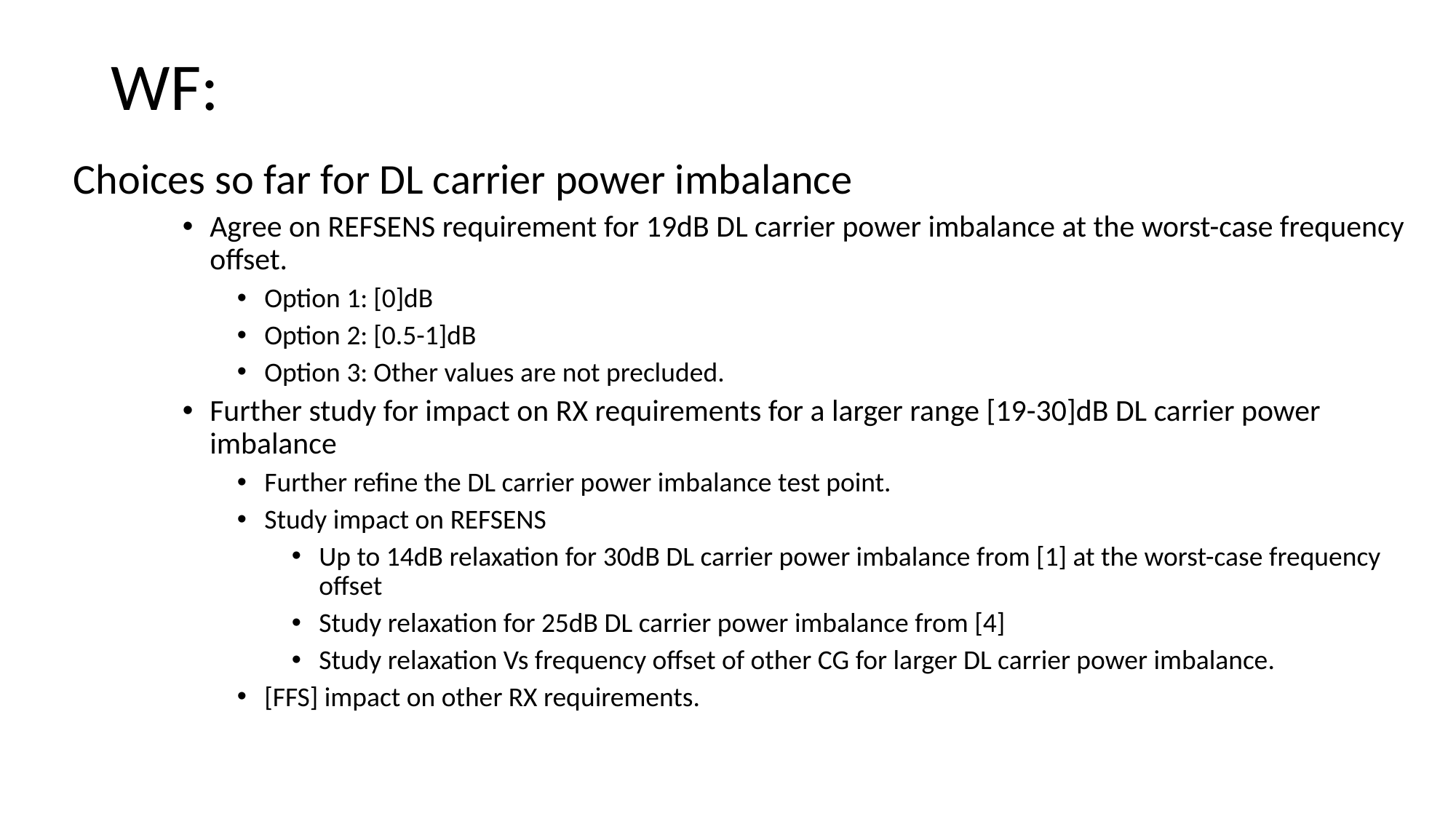

# WF:
Choices so far for DL carrier power imbalance
Agree on REFSENS requirement for 19dB DL carrier power imbalance at the worst-case frequency offset.
Option 1:	[0]dB
Option 2:	[0.5-1]dB
Option 3:	Other values are not precluded.
Further study for impact on RX requirements for a larger range [19-30]dB DL carrier power imbalance
Further refine the DL carrier power imbalance test point.
Study impact on REFSENS
Up to 14dB relaxation for 30dB DL carrier power imbalance from [1] at the worst-case frequency offset
Study relaxation for 25dB DL carrier power imbalance from [4]
Study relaxation Vs frequency offset of other CG for larger DL carrier power imbalance.
[FFS] impact on other RX requirements.